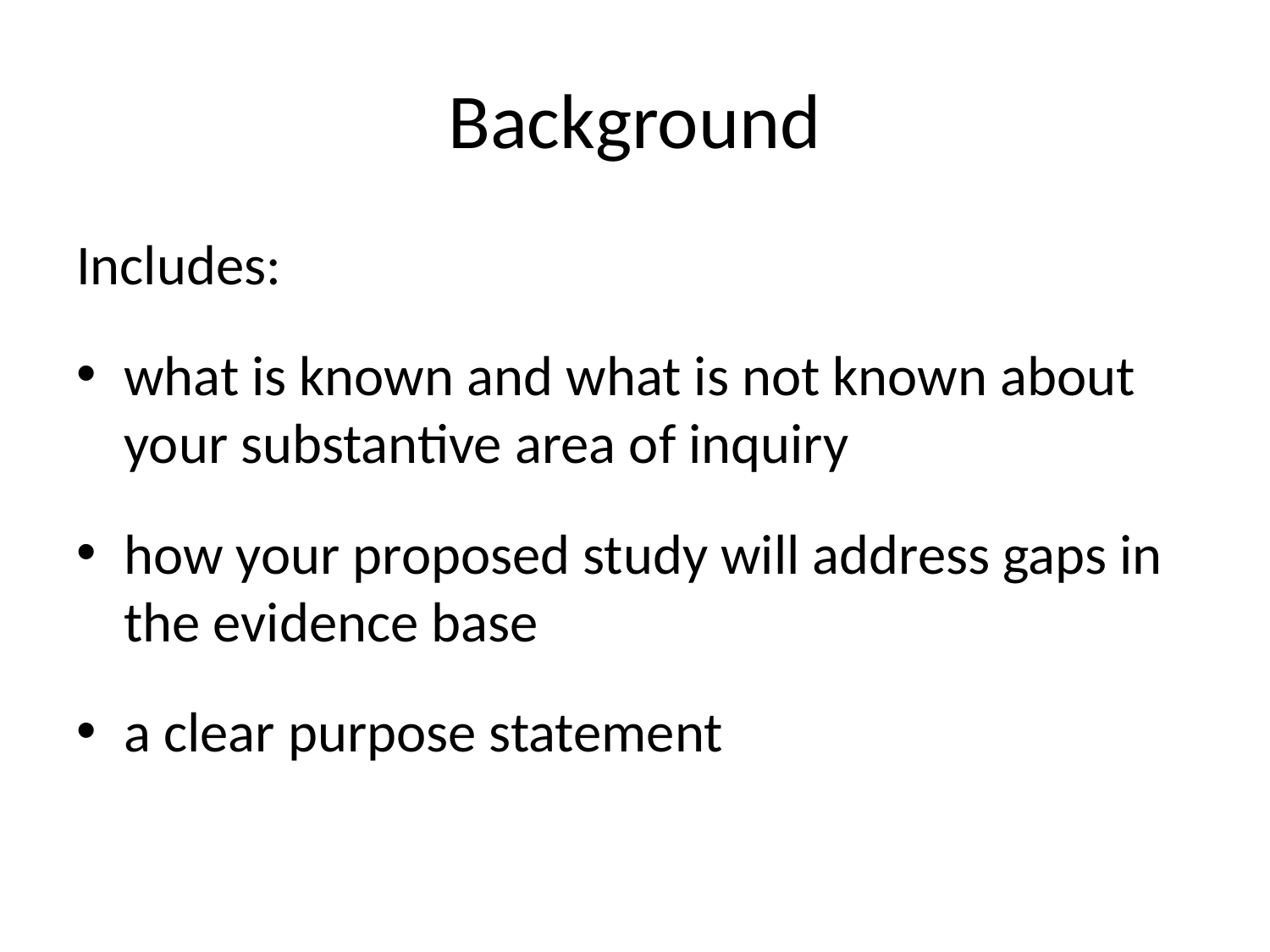

# Background
Includes:
what is known and what is not known about your substantive area of inquiry
how your proposed study will address gaps in the evidence base
a clear purpose statement